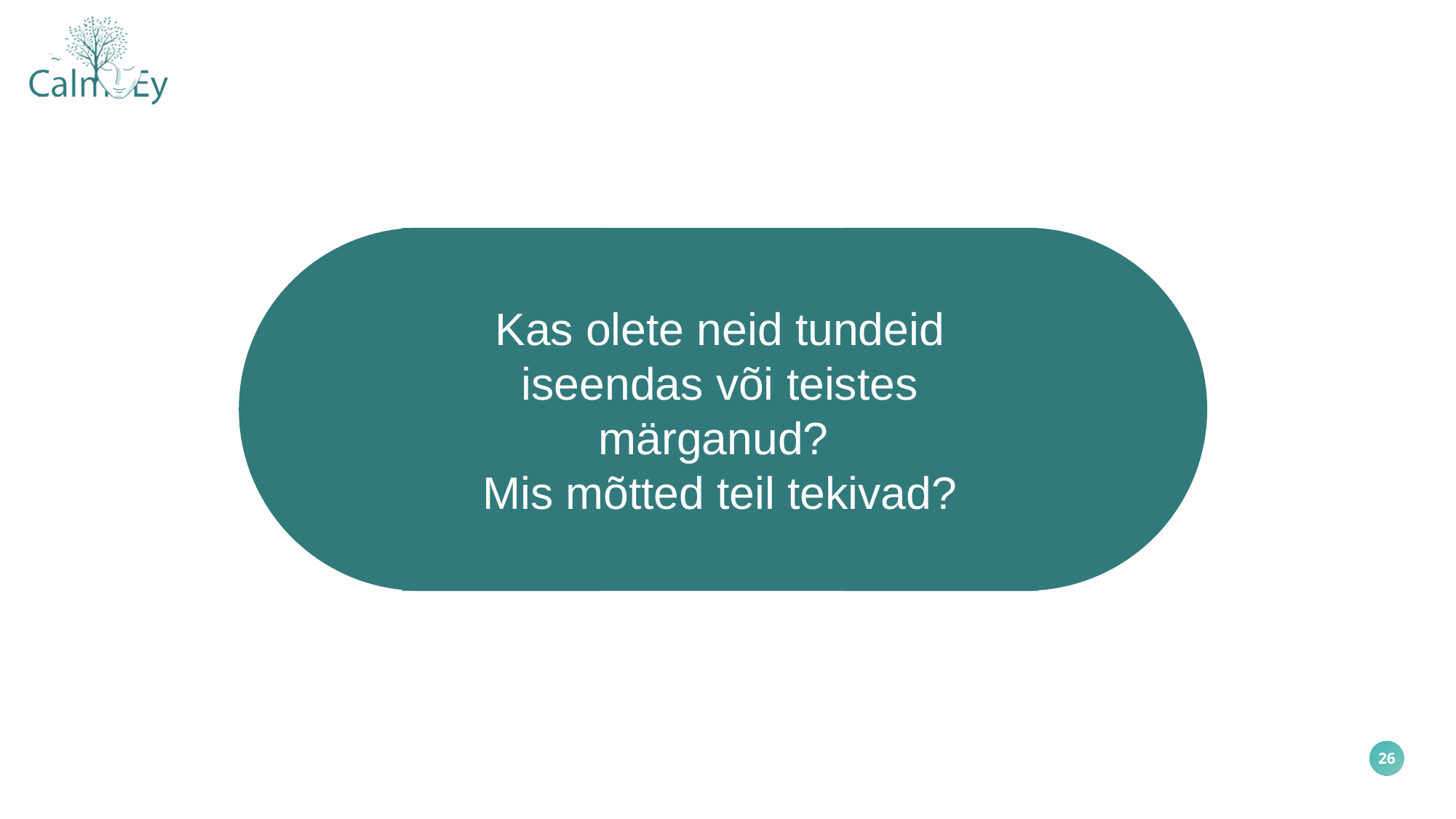

Kas olete neid tundeid iseendas või teistes märganud?
Mis mõtted teil tekivad?